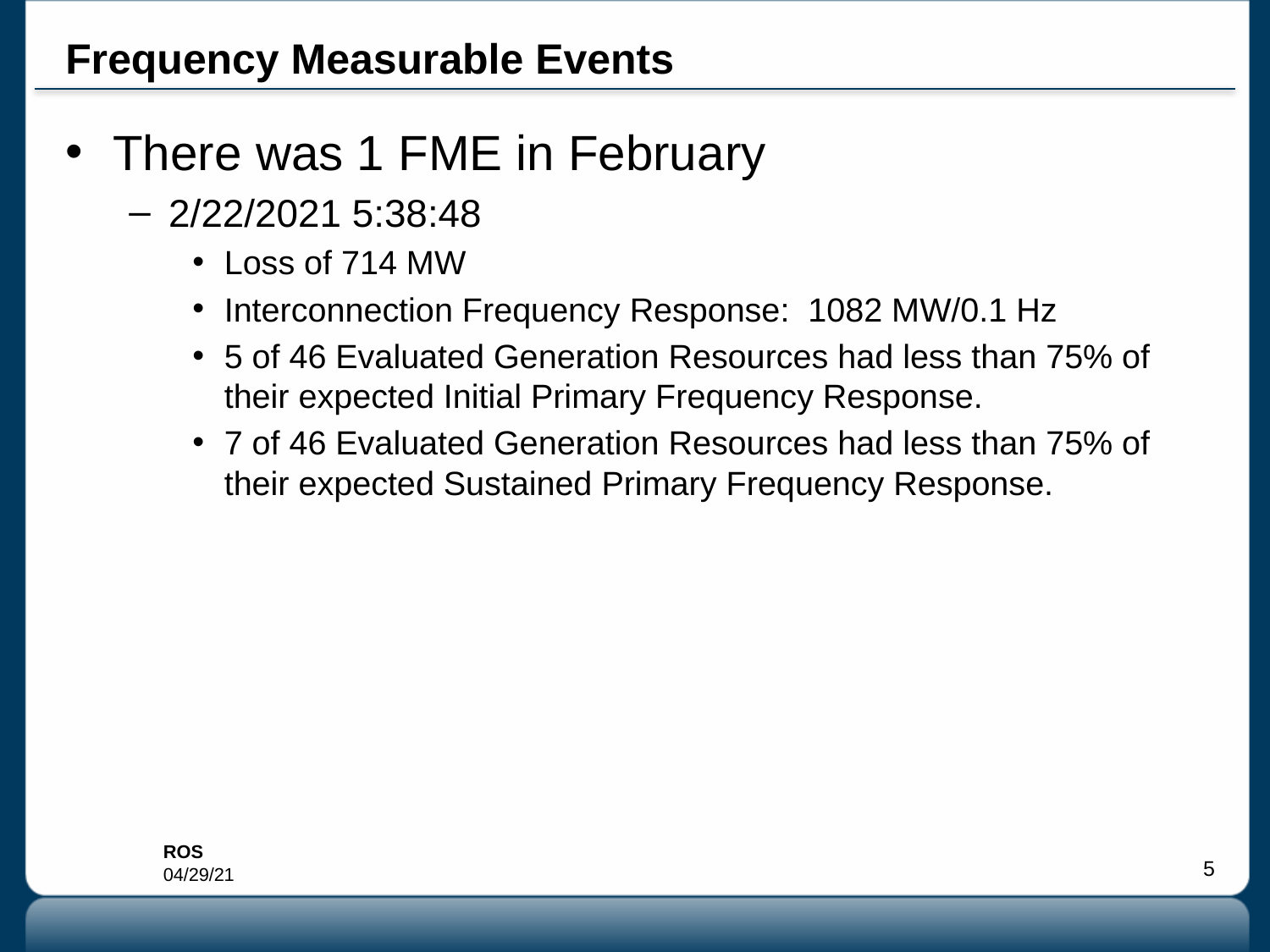

# Frequency Measurable Events
There was 1 FME in February
2/22/2021 5:38:48
Loss of 714 MW
Interconnection Frequency Response:  1082 MW/0.1 Hz
5 of 46 Evaluated Generation Resources had less than 75% of their expected Initial Primary Frequency Response.
7 of 46 Evaluated Generation Resources had less than 75% of their expected Sustained Primary Frequency Response.